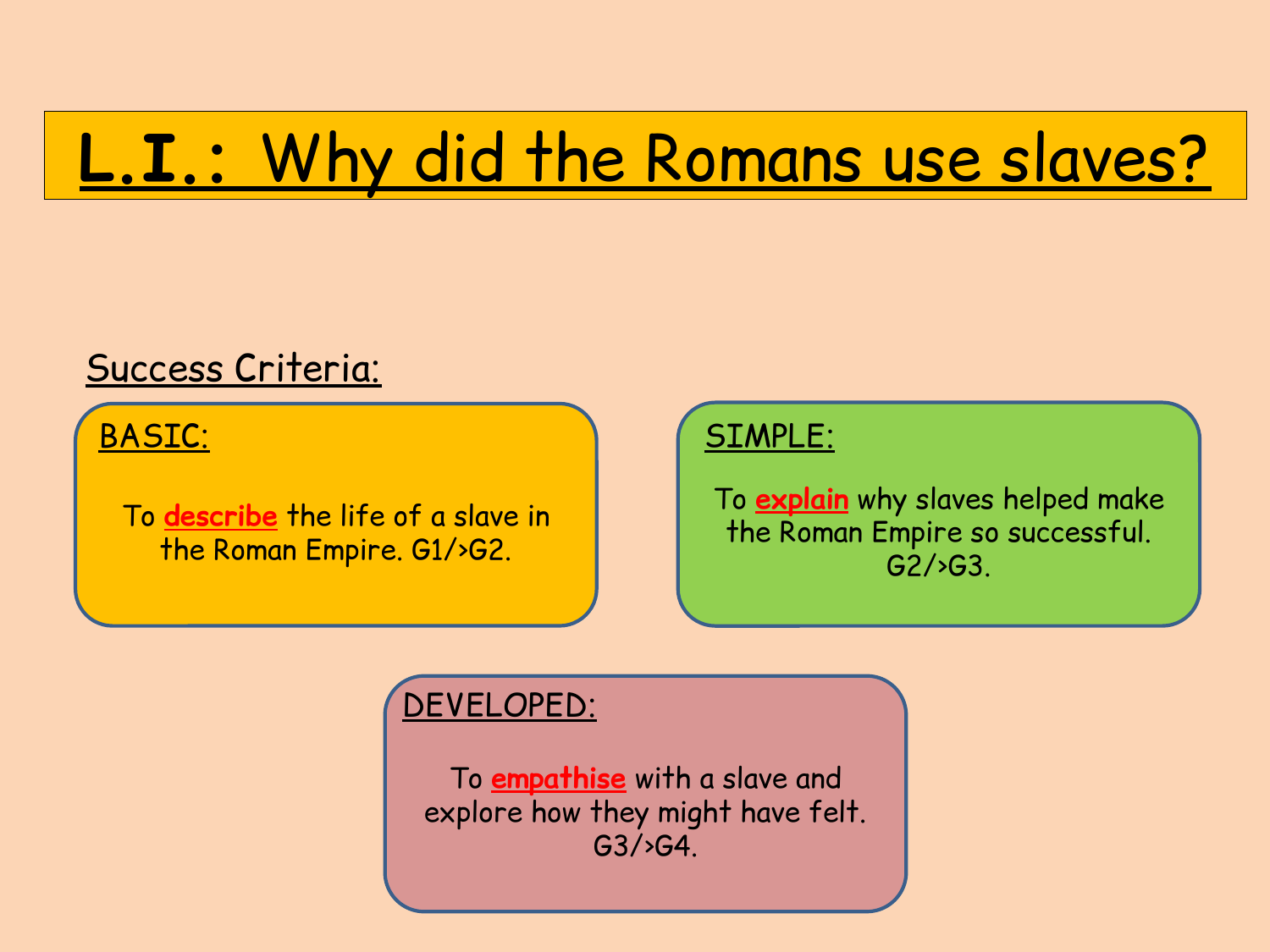

L.I.: Why did the Romans use slaves?
Success Criteria:

To explain why slaves helped make the Roman Empire so successful. G2/>G3.

To describe the life of a slave in the Roman Empire. G1/>G2.
BASIC:
SIMPLE:

To empathise with a slave and explore how they might have felt. G3/>G4.
DEVELOPED: